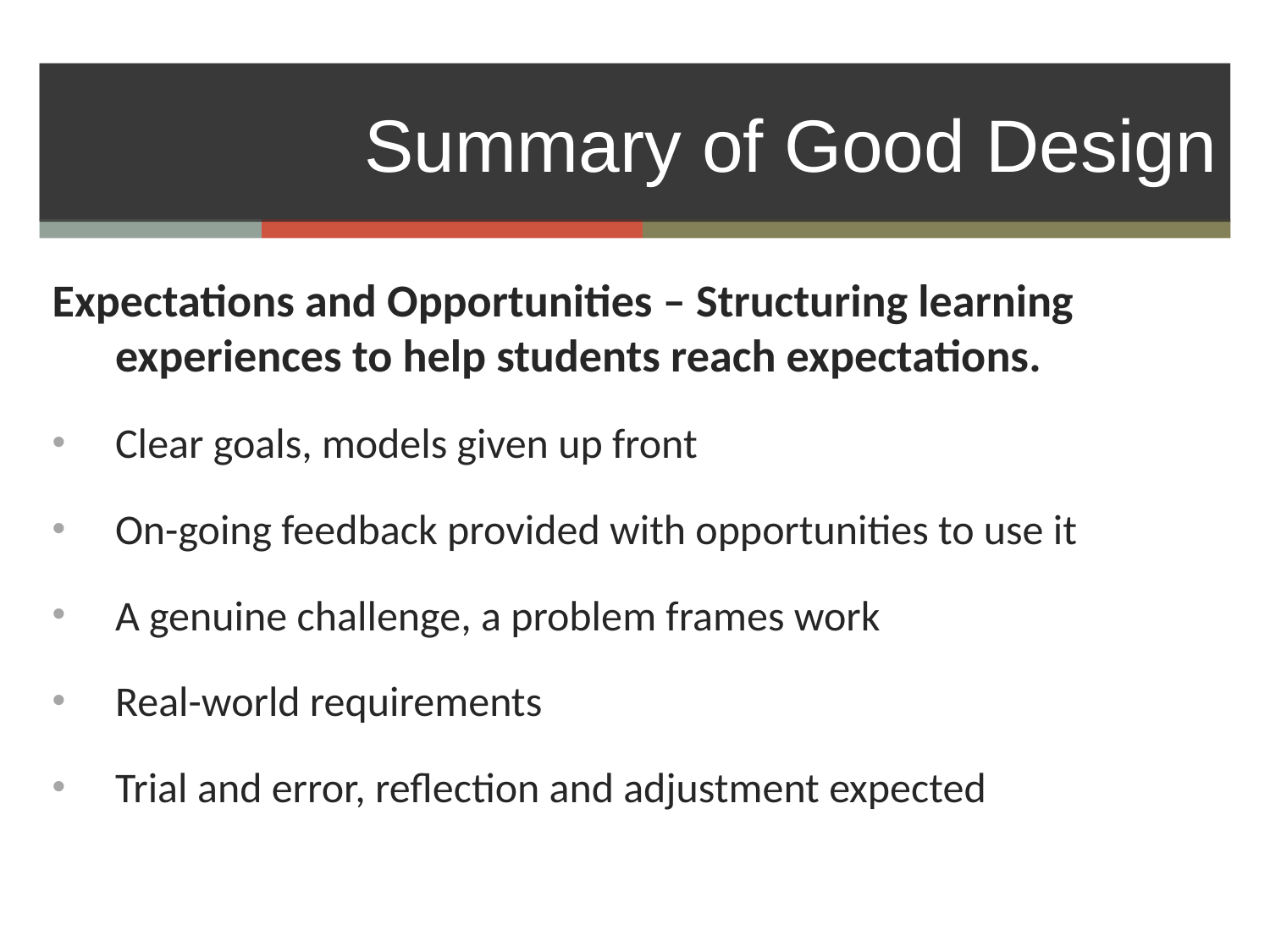

# Summary of Good Design
Expectations and Opportunities – Structuring learning experiences to help students reach expectations.
Clear goals, models given up front
On-going feedback provided with opportunities to use it
A genuine challenge, a problem frames work
Real-world requirements
Trial and error, reflection and adjustment expected